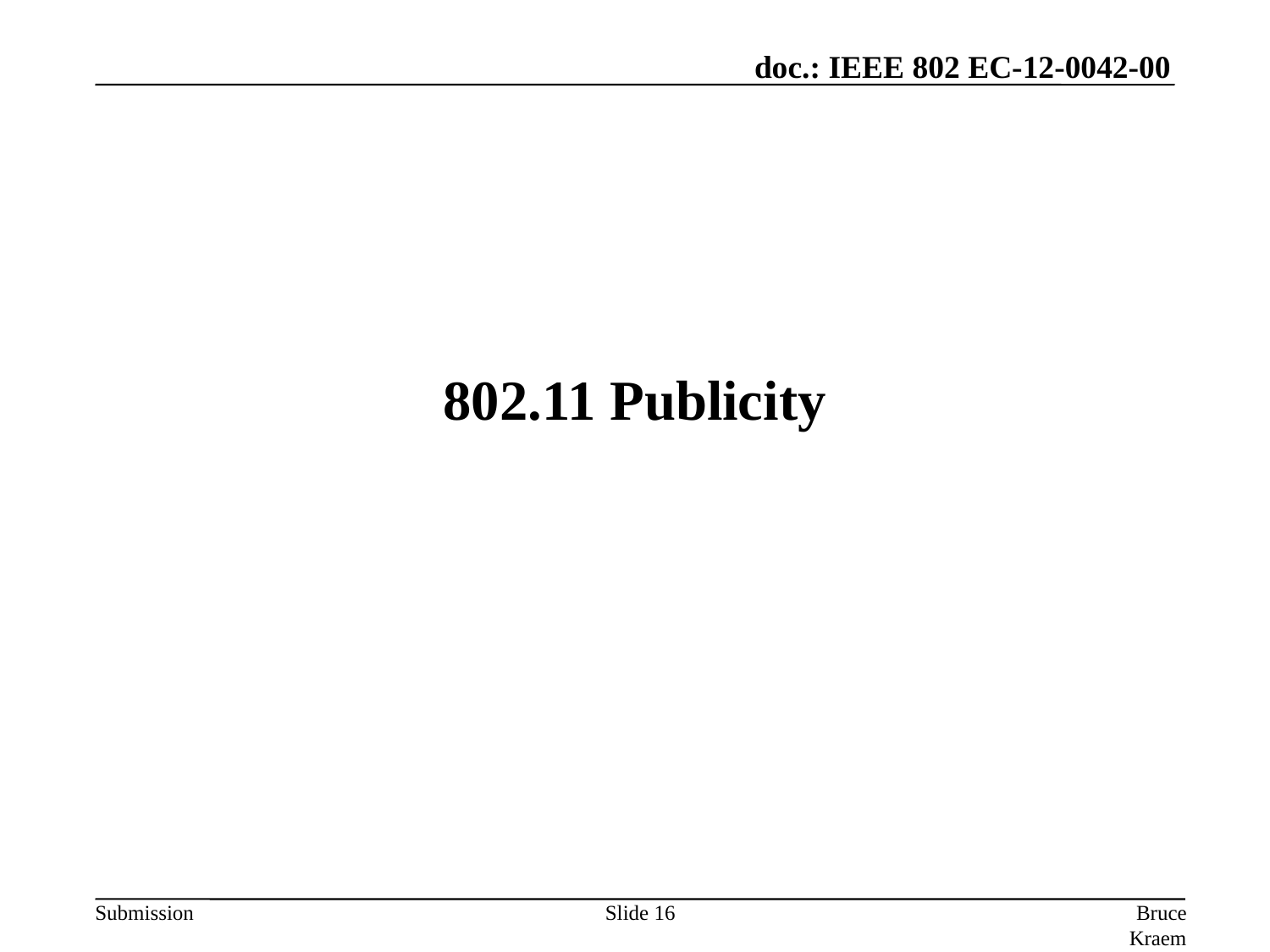

# 802.11 Publicity
Slide 16
Bruce Kraemer,  Marvell